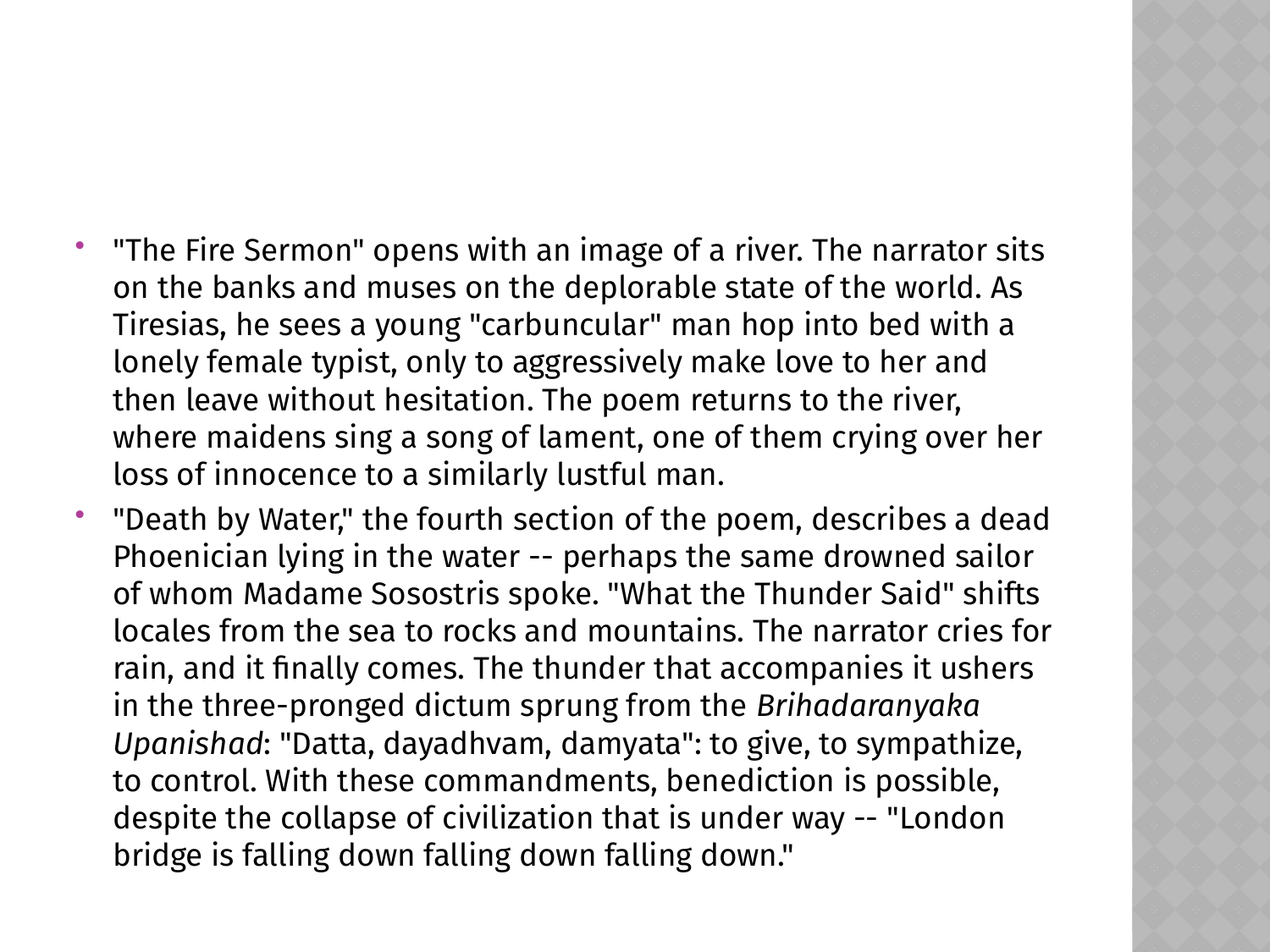

#
"The Fire Sermon" opens with an image of a river. The narrator sits on the banks and muses on the deplorable state of the world. As Tiresias, he sees a young "carbuncular" man hop into bed with a lonely female typist, only to aggressively make love to her and then leave without hesitation. The poem returns to the river, where maidens sing a song of lament, one of them crying over her loss of innocence to a similarly lustful man.
"Death by Water," the fourth section of the poem, describes a dead Phoenician lying in the water -- perhaps the same drowned sailor of whom Madame Sosostris spoke. "What the Thunder Said" shifts locales from the sea to rocks and mountains. The narrator cries for rain, and it finally comes. The thunder that accompanies it ushers in the three-pronged dictum sprung from the Brihadaranyaka Upanishad: "Datta, dayadhvam, damyata": to give, to sympathize, to control. With these commandments, benediction is possible, despite the collapse of civilization that is under way -- "London bridge is falling down falling down falling down."